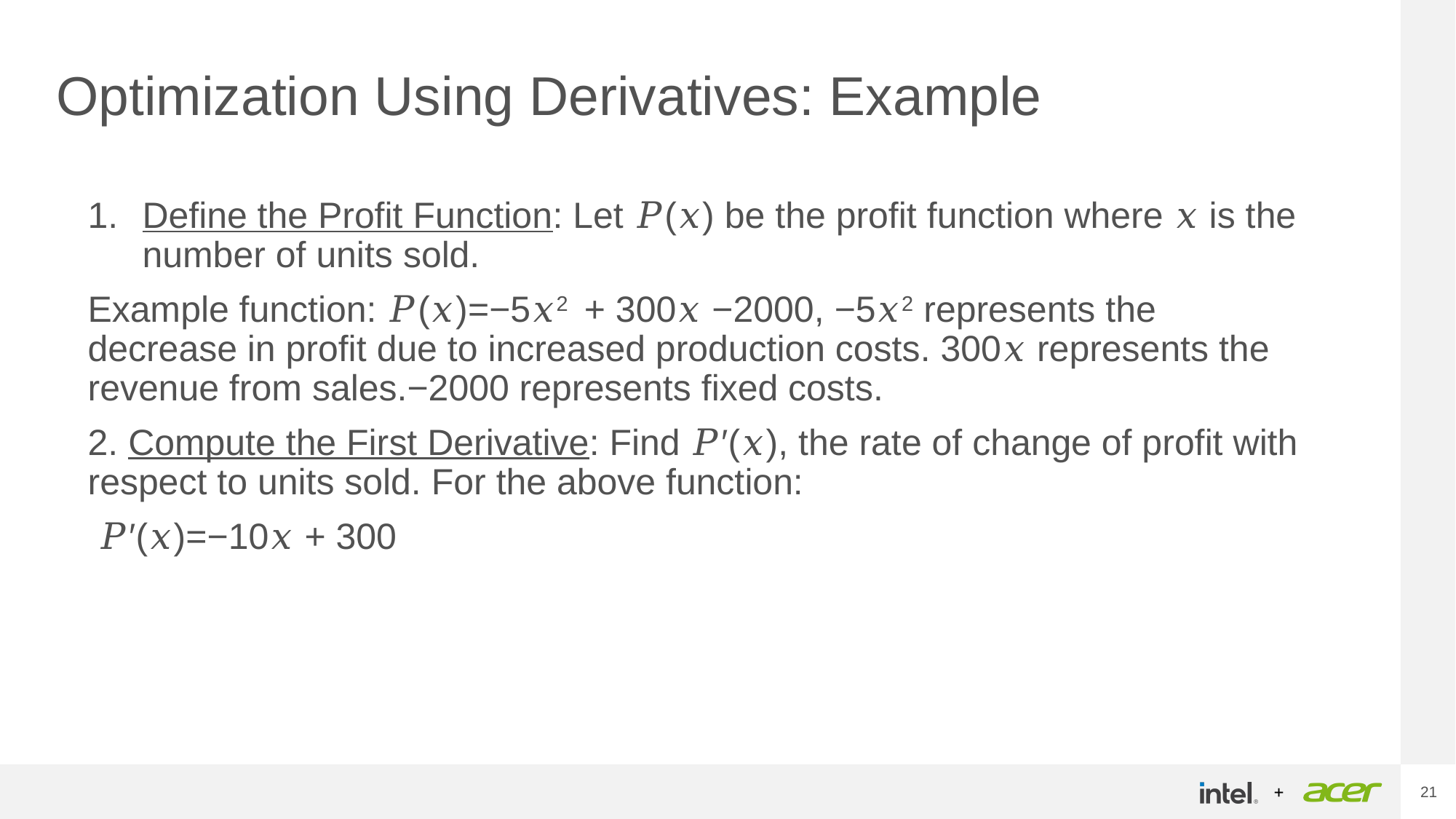

# Optimization Using Derivatives: Example
Define the Profit Function: Let 𝑃(𝑥) be the profit function where 𝑥 is the number of units sold.
Example function: 𝑃(𝑥)=−5𝑥2  + 300𝑥 −2000, −5𝑥2 represents the decrease in profit due to increased production costs. 300𝑥 represents the revenue from sales.−2000 represents fixed costs.
2. Compute the First Derivative: Find 𝑃′(𝑥), the rate of change of profit with respect to units sold. For the above function:
 𝑃′(𝑥)=−10𝑥 + 300